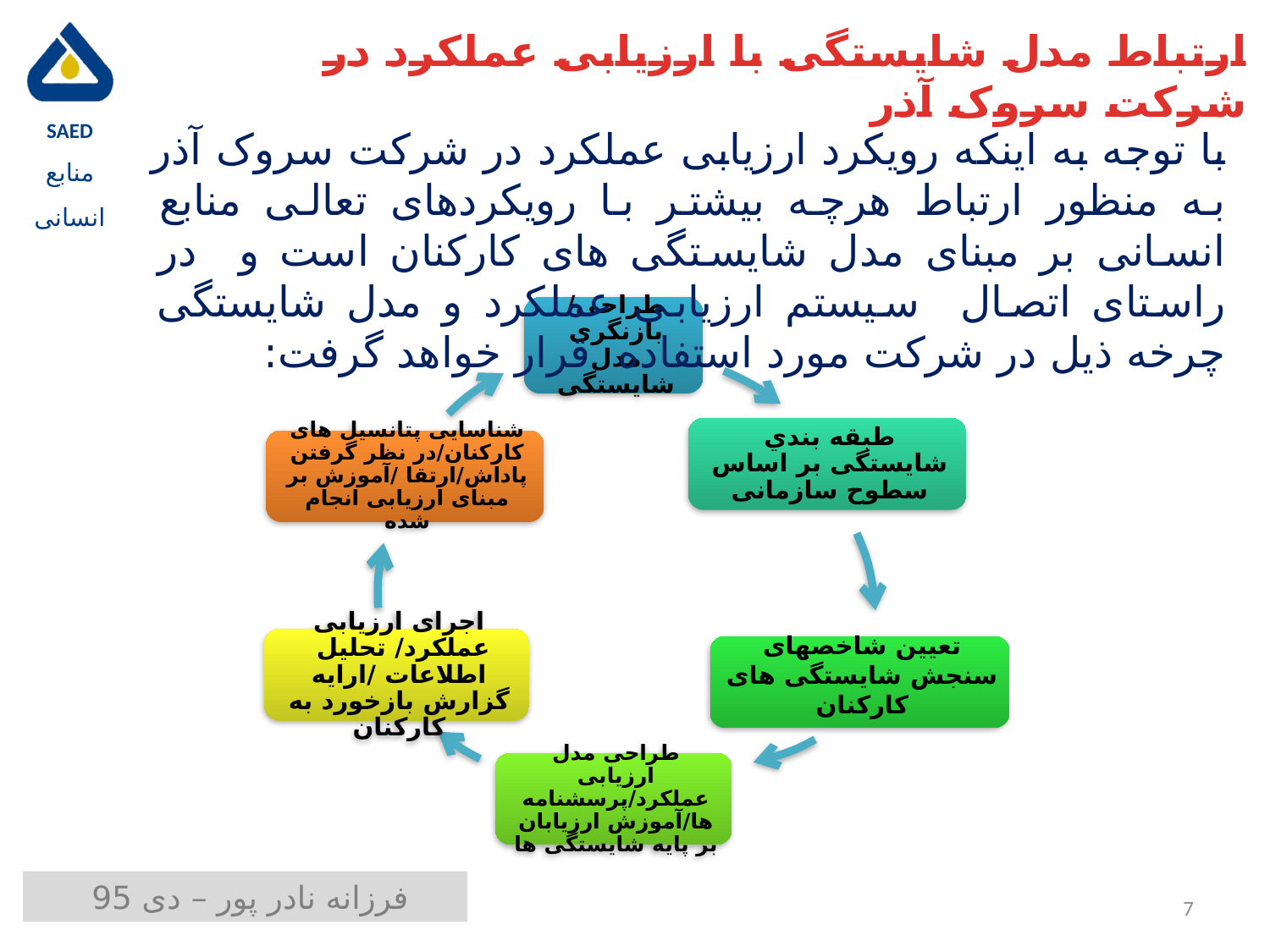

ارتباط مدل شايستگی با ارزیابی عملکرد در شرکت سروک آذر
با توجه به اینکه رویکرد ارزیابی عملکرد در شرکت سروک آذر به منظور ارتباط هرچه بیشتر با رویکردهای تعالی منابع انسانی بر مبنای مدل شایستگی های کارکنان است و  در راستای اتصال  سیستم ارزیابی عملکرد و مدل شایستگی چرخه ذیل در شرکت مورد استفاده  قرار خواهد گرفت:
طراحی/بازنگری مدل شایستگی
طبقه بندي شایستگی بر اساس سطوح سازمانی
تعيين شاخصهای سنجش شایستگی های کارکنان

طراحی مدل ارزیابی عملکرد/پرسشنامه ها/آموزش ارزیابان بر پایه شایستگی ها
اجرای ارزیابی عملکرد/ تحليل  اطلاعات /ارایه گزارش بازخورد به کارکنان
شناسایی پتانسیل های کارکنان/در نظر گرفتن پاداش/ارتقا /آموزش بر مبنای ارزیابی انجام شده
7